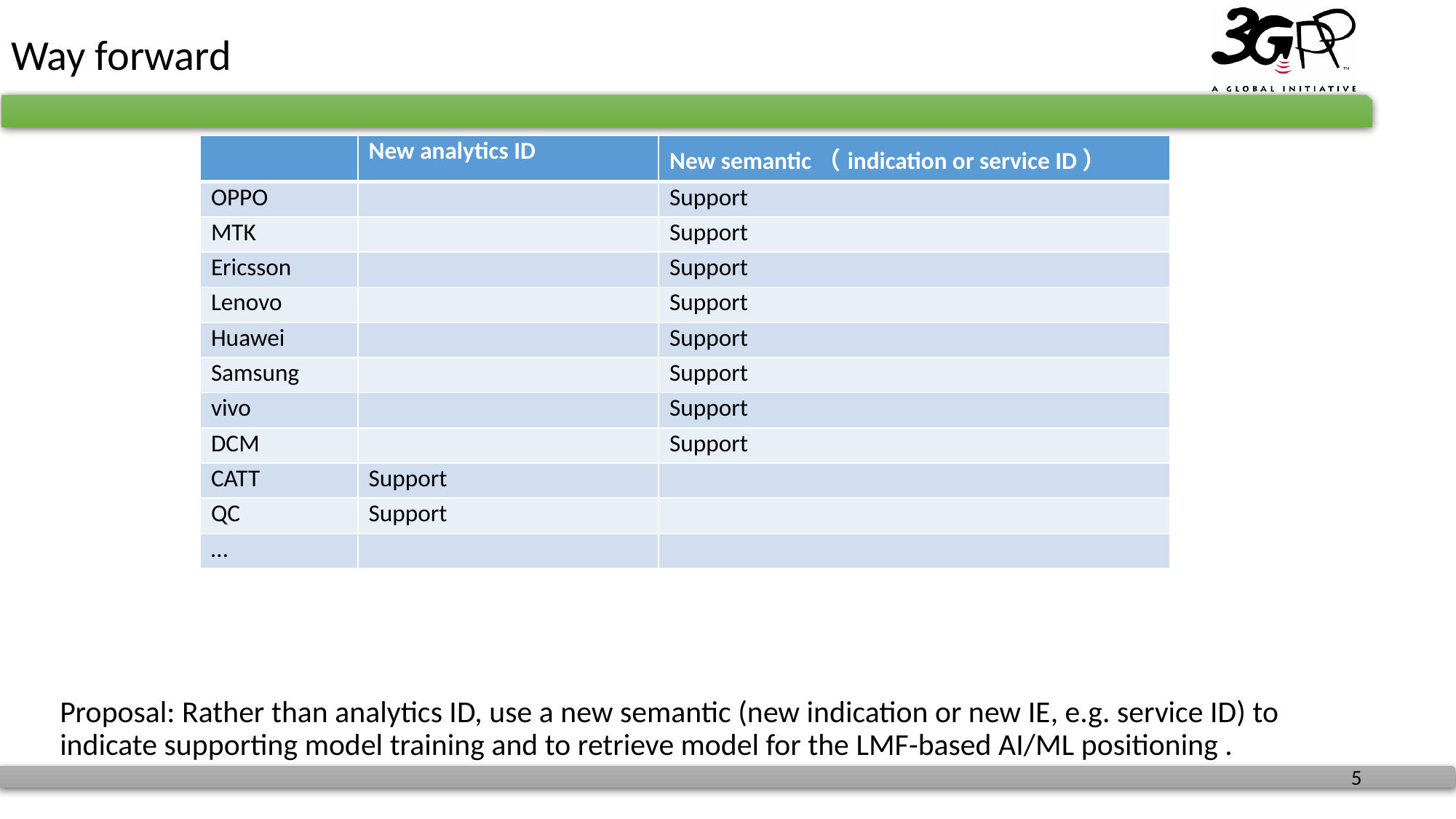

# Way forward
|  | New analytics ID | New semantic（indication or service ID） |
| --- | --- | --- |
| OPPO |  | Support |
| MTK |  | Support |
| Ericsson |  | Support |
| Lenovo |  | Support |
| Huawei |  | Support |
| Samsung |  | Support |
| vivo |  | Support |
| DCM |  | Support |
| CATT | Support |  |
| QC | Support |  |
| … |  |  |

Proposal: Rather than analytics ID, use a new semantic (new indication or new IE, e.g. service ID) to indicate supporting model training and to retrieve model for the LMF-based AI/ML positioning .